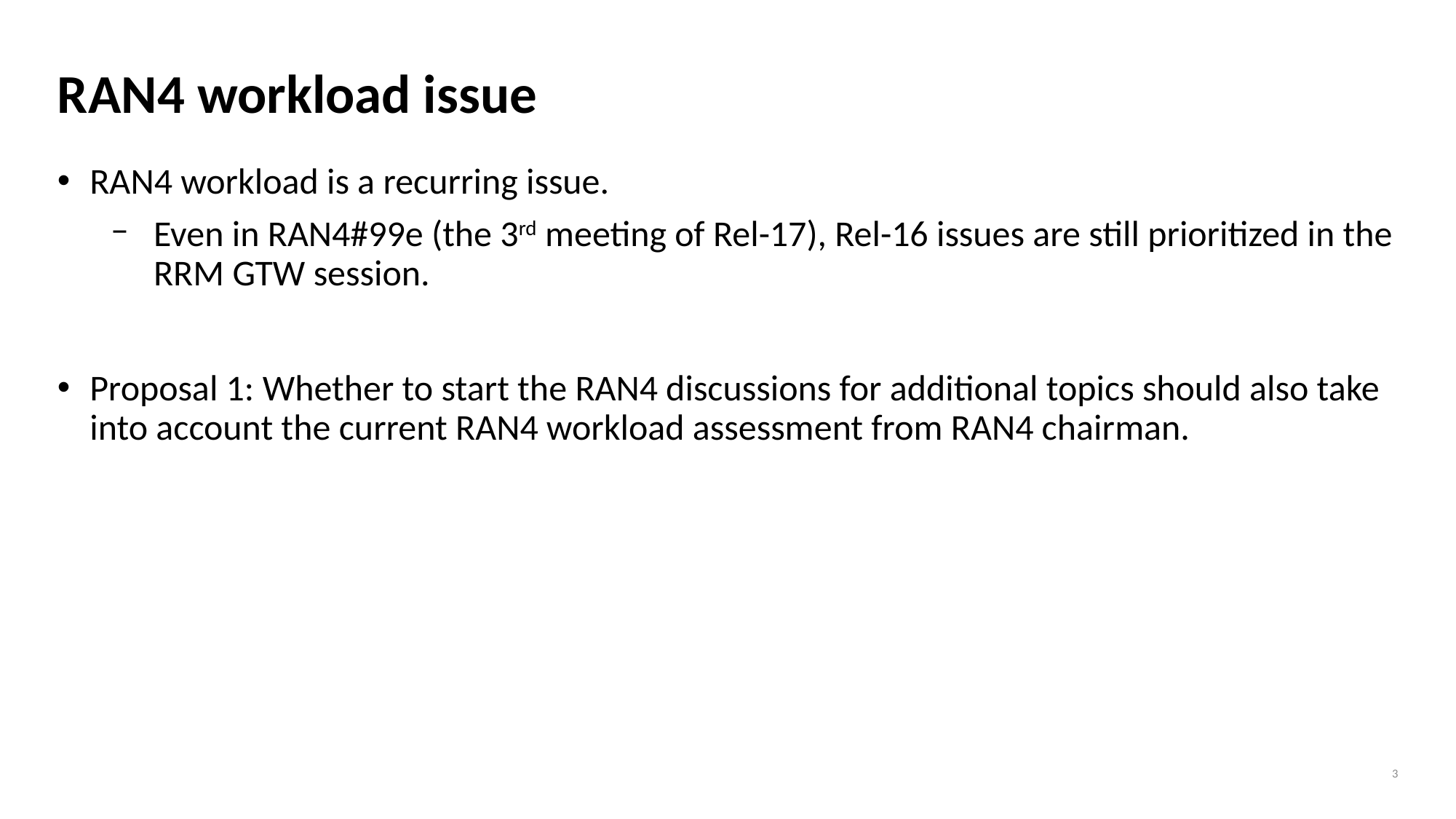

# RAN4 workload issue
RAN4 workload is a recurring issue.
Even in RAN4#99e (the 3rd meeting of Rel-17), Rel-16 issues are still prioritized in the RRM GTW session.

Proposal 1: Whether to start the RAN4 discussions for additional topics should also take into account the current RAN4 workload assessment from RAN4 chairman.

3